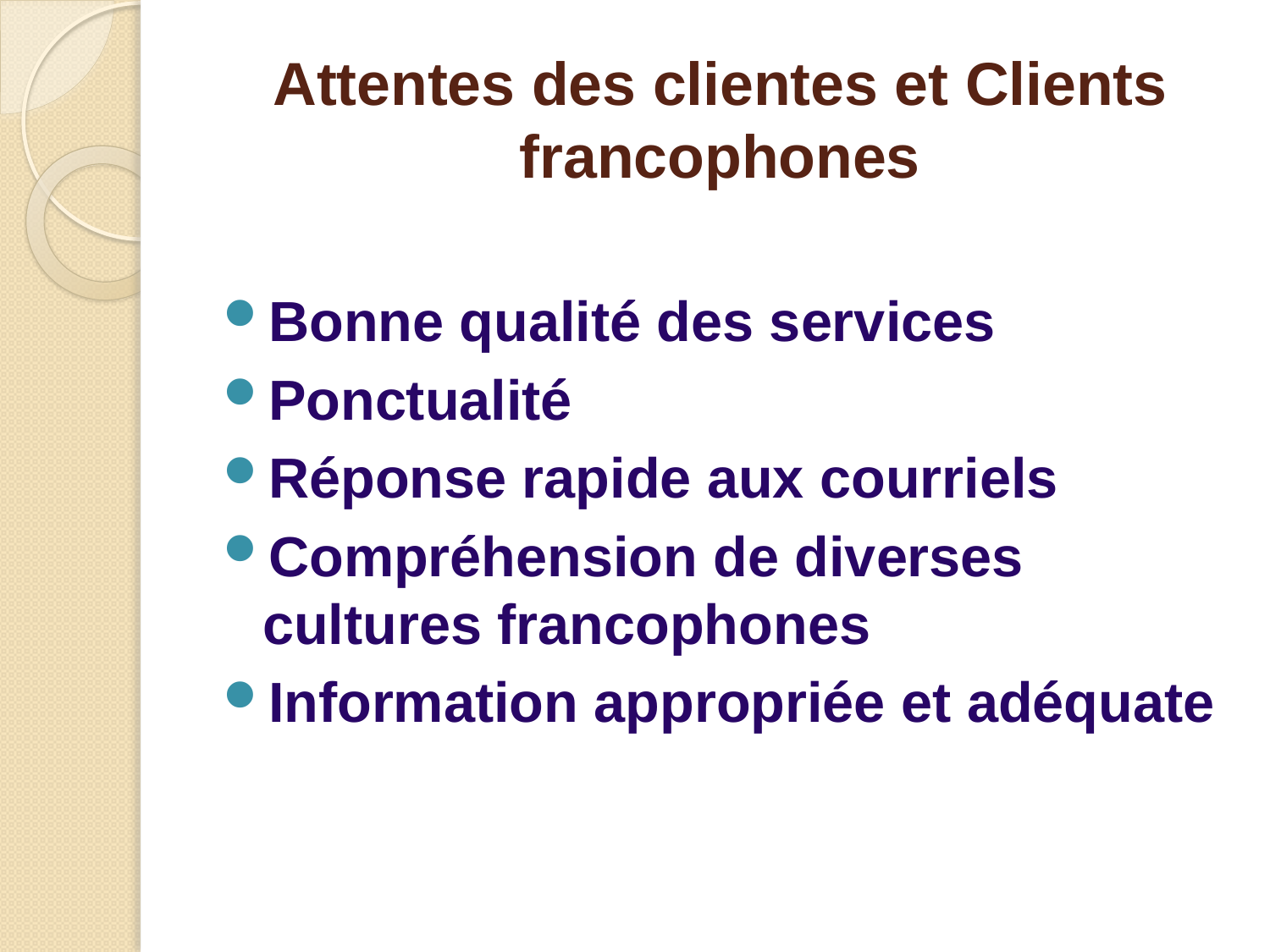

# Attentes des clientes et Clients francophones

Bonne qualité des services
Ponctualité
Réponse rapide aux courriels
Compréhension de diverses cultures francophones
Information appropriée et adéquate